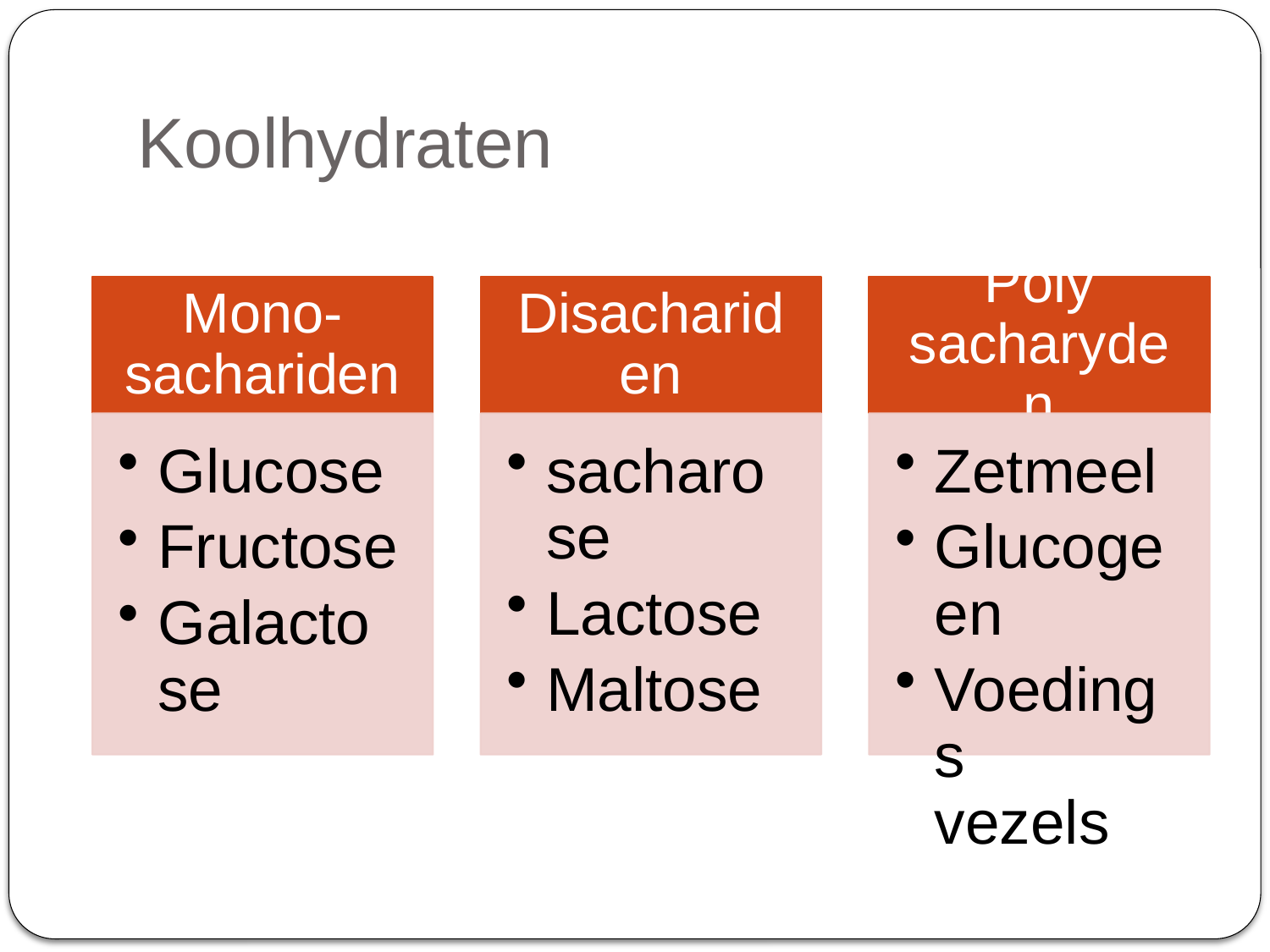

# Koolhydraten
Mono-sachariden
Glucose
Fructose
Galactose
Disachariden
sacharose
Lactose
Maltose
Poly
sacharyden
Zetmeel
Glucogeen
Voedings
vezels